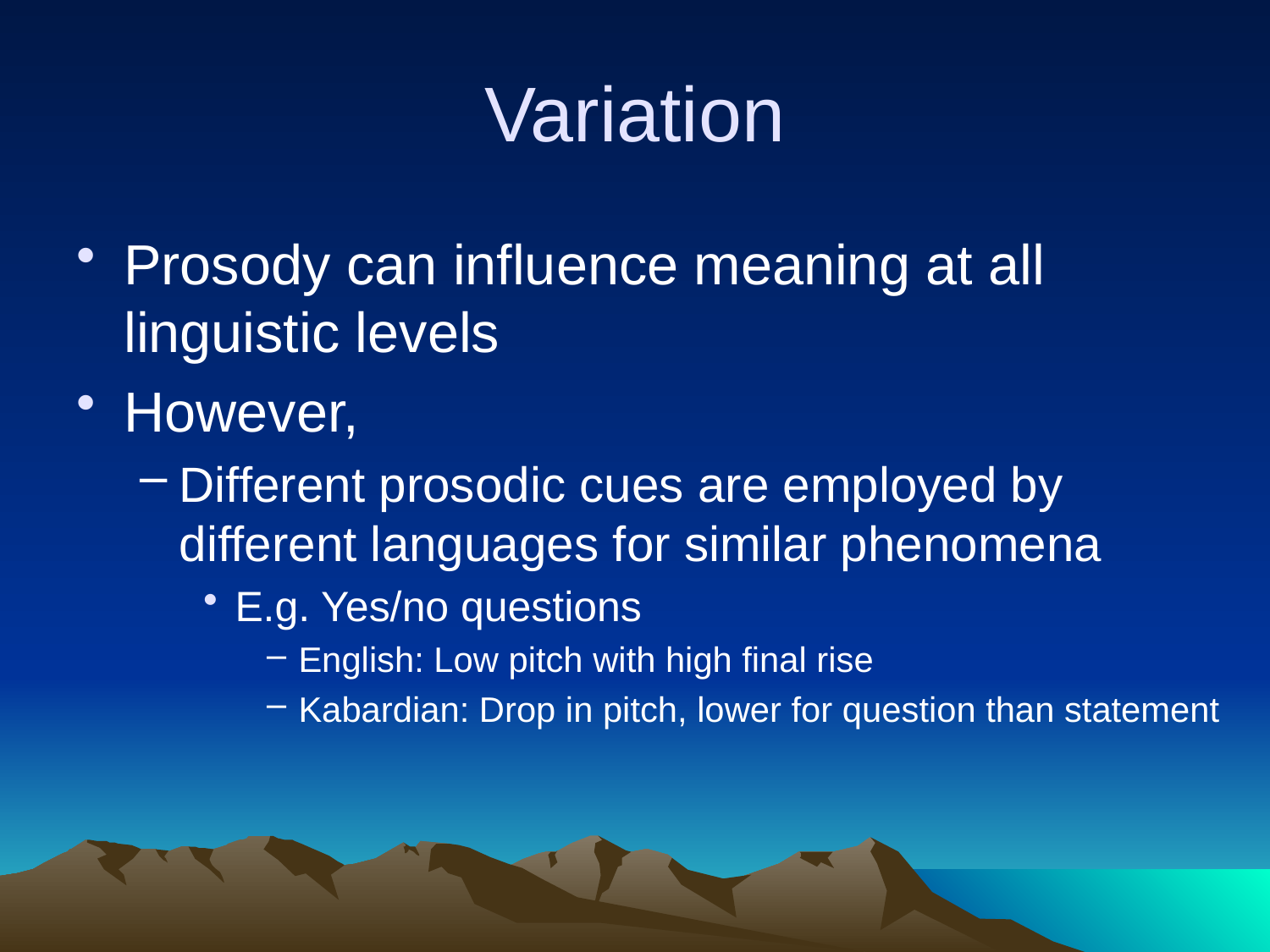

# Variation
Prosody can influence meaning at all linguistic levels
However,
Different prosodic cues are employed by different languages for similar phenomena
E.g. Yes/no questions
English: Low pitch with high final rise
Kabardian: Drop in pitch, lower for question than statement